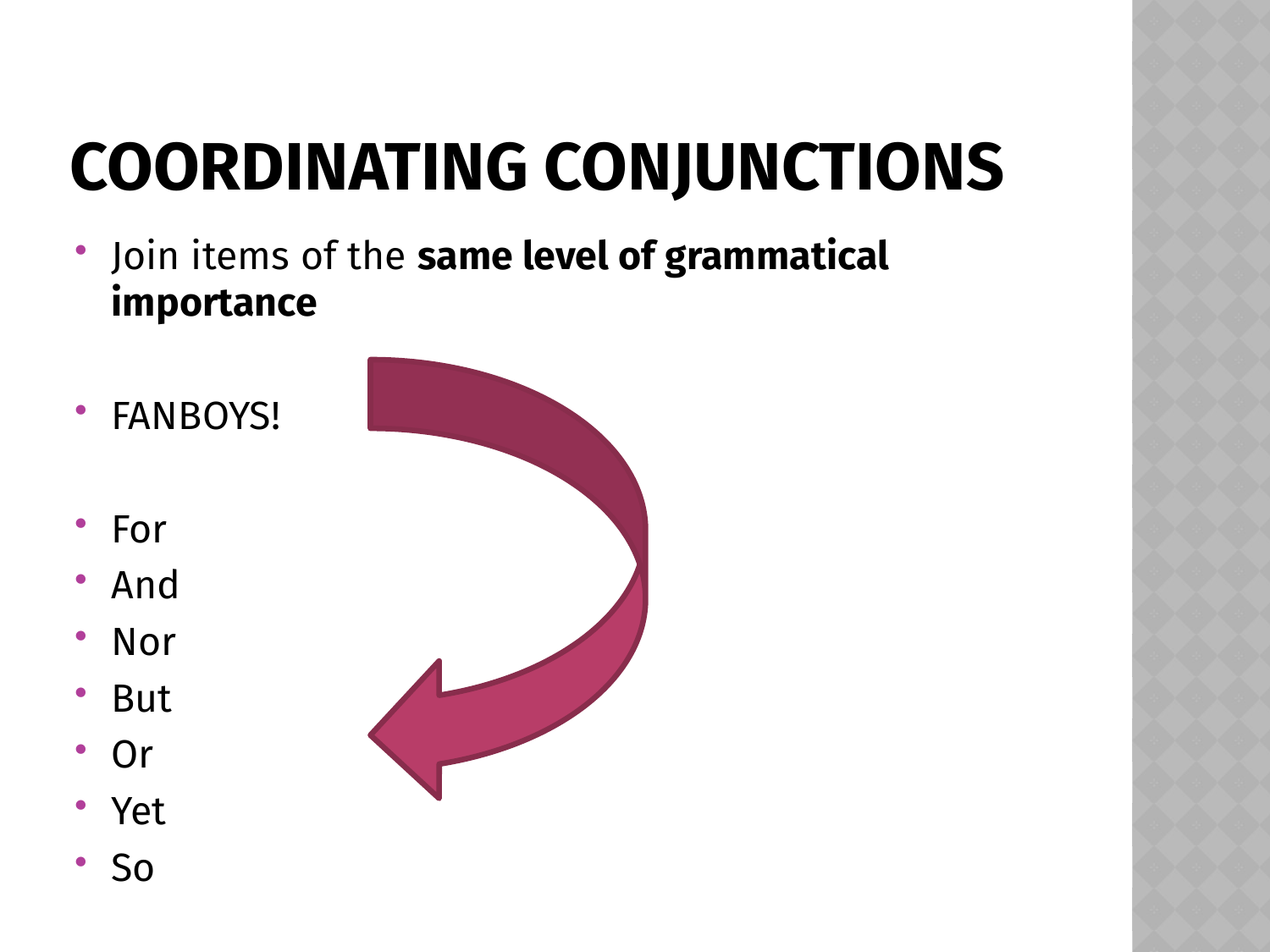

# Coordinating conjunctions
Join items of the same level of grammatical importance

FANBOYS!

For
And
Nor
But
Or
Yet
So